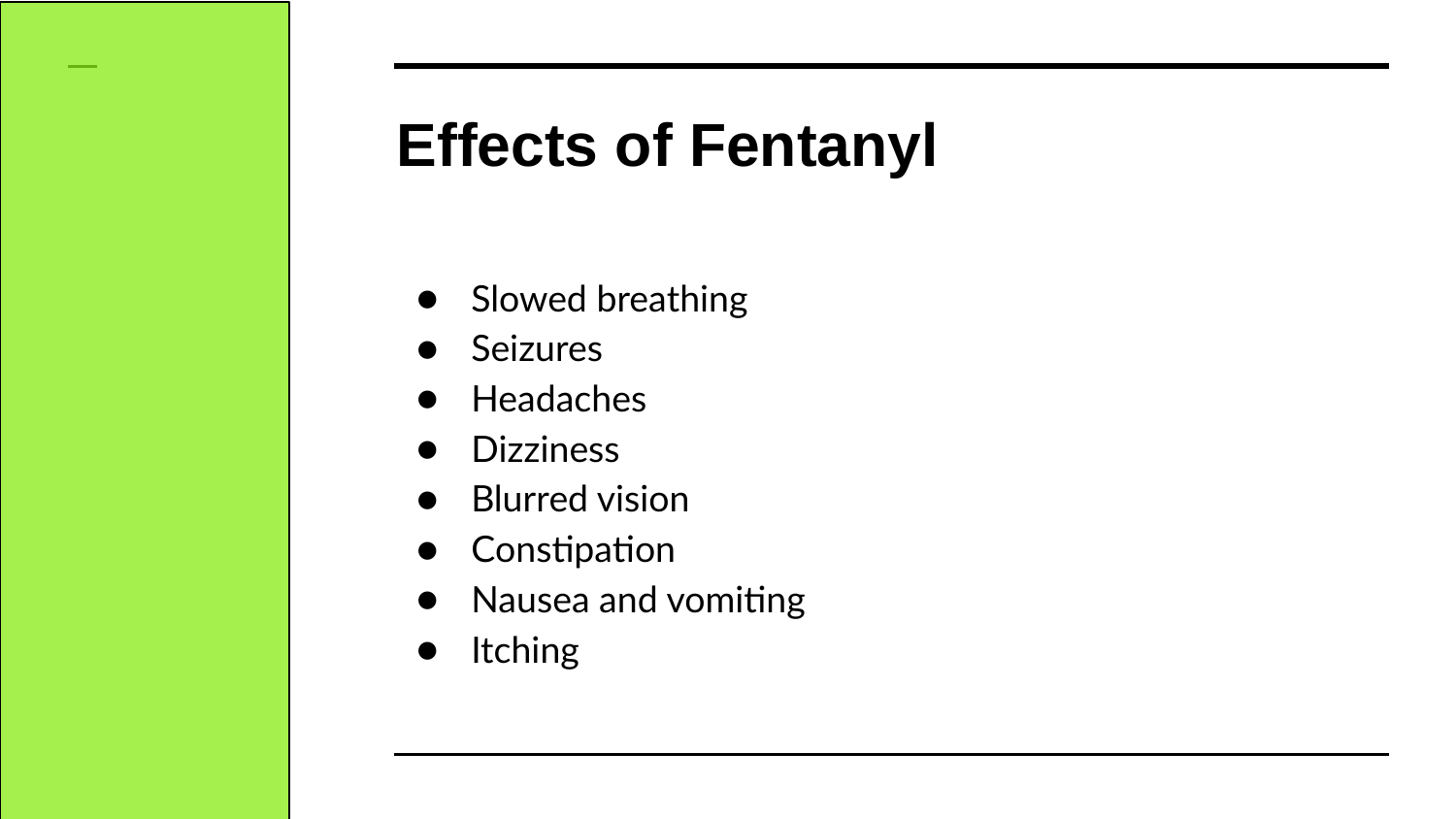

# Effects of Fentanyl
Slowed breathing
Seizures
Headaches
Dizziness
Blurred vision
Constipation
Nausea and vomiting
Itching